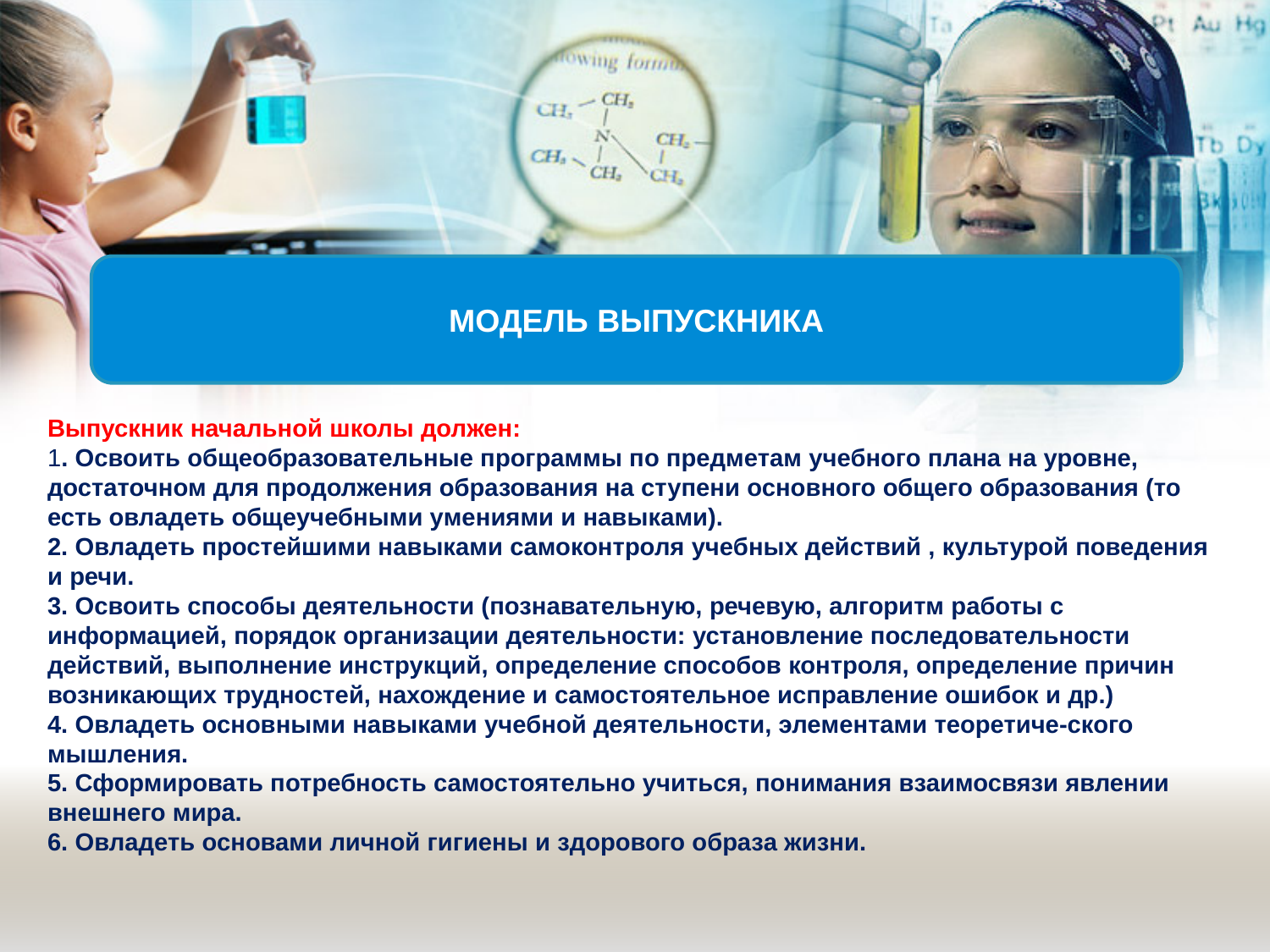

МОДЕЛЬ ВЫПУСКНИКА
Выпускник начальной школы должен:
1. Освоить общеобразовательные программы по предметам учебного плана на уровне, достаточном для продолжения образования на ступени основного общего образования (то есть овладеть общеучебными умениями и навыками).
2. Овладеть простейшими навыками самоконтроля учебных действий , культурой поведения и речи.
3. Освоить способы деятельности (познавательную, речевую, алгоритм работы с информацией, порядок организации деятельности: установление последовательности действий, выполнение инструкций, определение способов контроля, определение причин возникающих трудностей, нахождение и самостоятельное исправление ошибок и др.)
4. Овладеть основными навыками учебной деятельности, элементами теоретиче-ского мышления.
5. Сформировать потребность самостоятельно учиться, понимания взаимосвязи явлении внешнего мира.
6. Овладеть основами личной гигиены и здорового образа жизни.